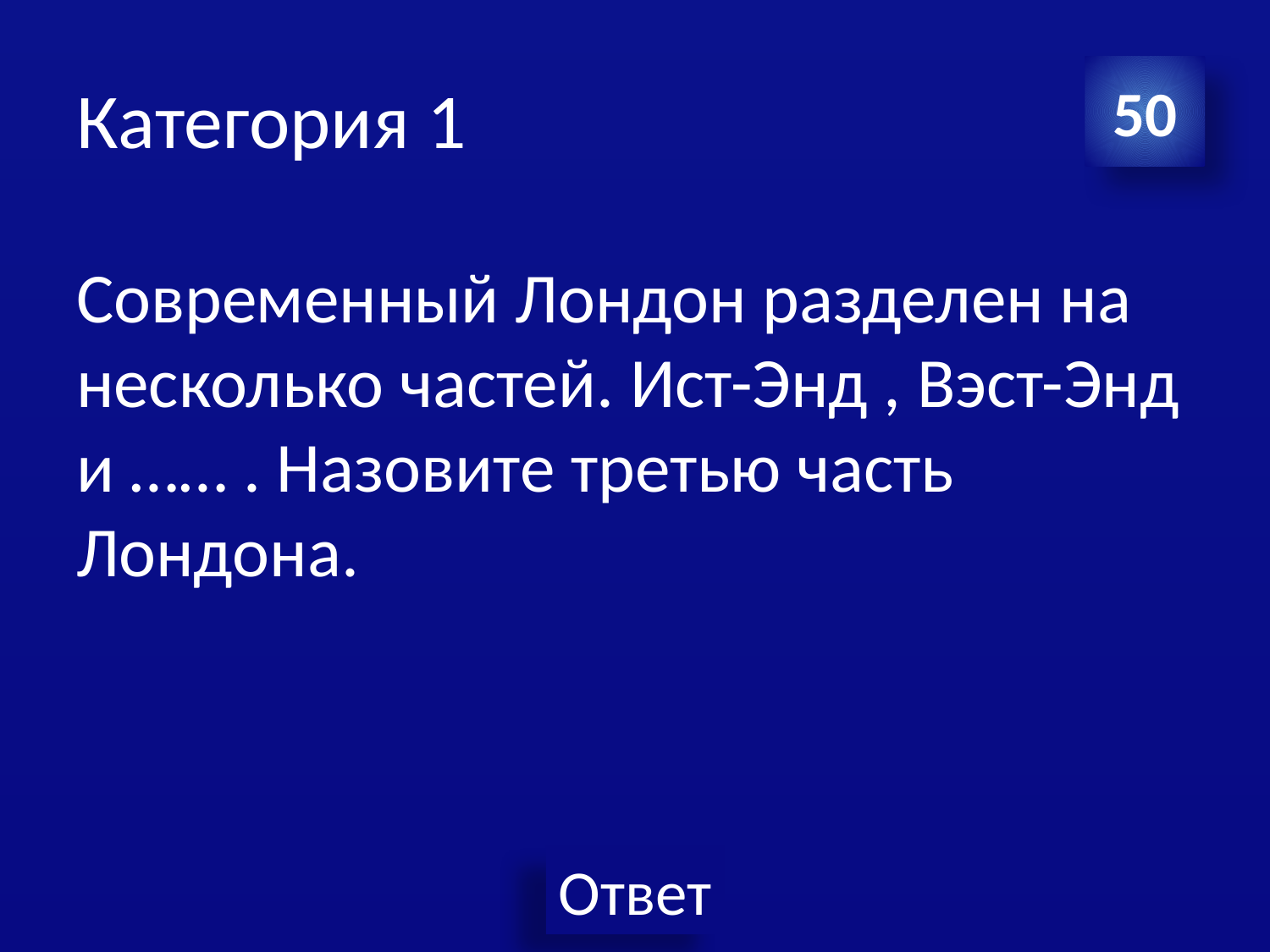

# Категория 1
50
Современный Лондон разделен на несколько частей. Ист-Энд , Вэст-Энд и …… . Назовите третью часть Лондона.